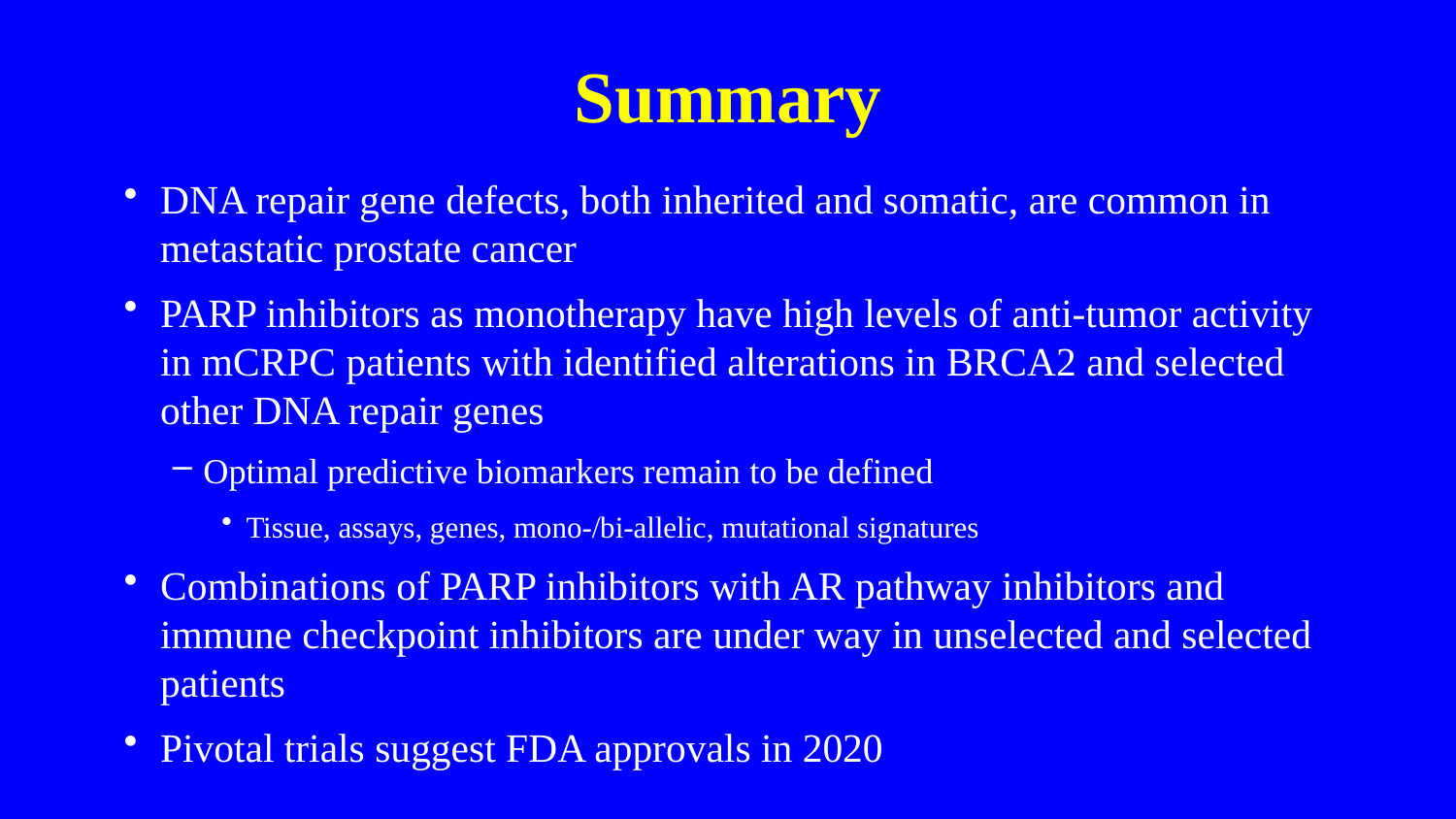

# Summary
DNA repair gene defects, both inherited and somatic, are common in metastatic prostate cancer
PARP inhibitors as monotherapy have high levels of anti-tumor activity in mCRPC patients with identified alterations in BRCA2 and selected other DNA repair genes
Optimal predictive biomarkers remain to be defined
Tissue, assays, genes, mono-/bi-allelic, mutational signatures
Combinations of PARP inhibitors with AR pathway inhibitors and immune checkpoint inhibitors are under way in unselected and selected patients
Pivotal trials suggest FDA approvals in 2020